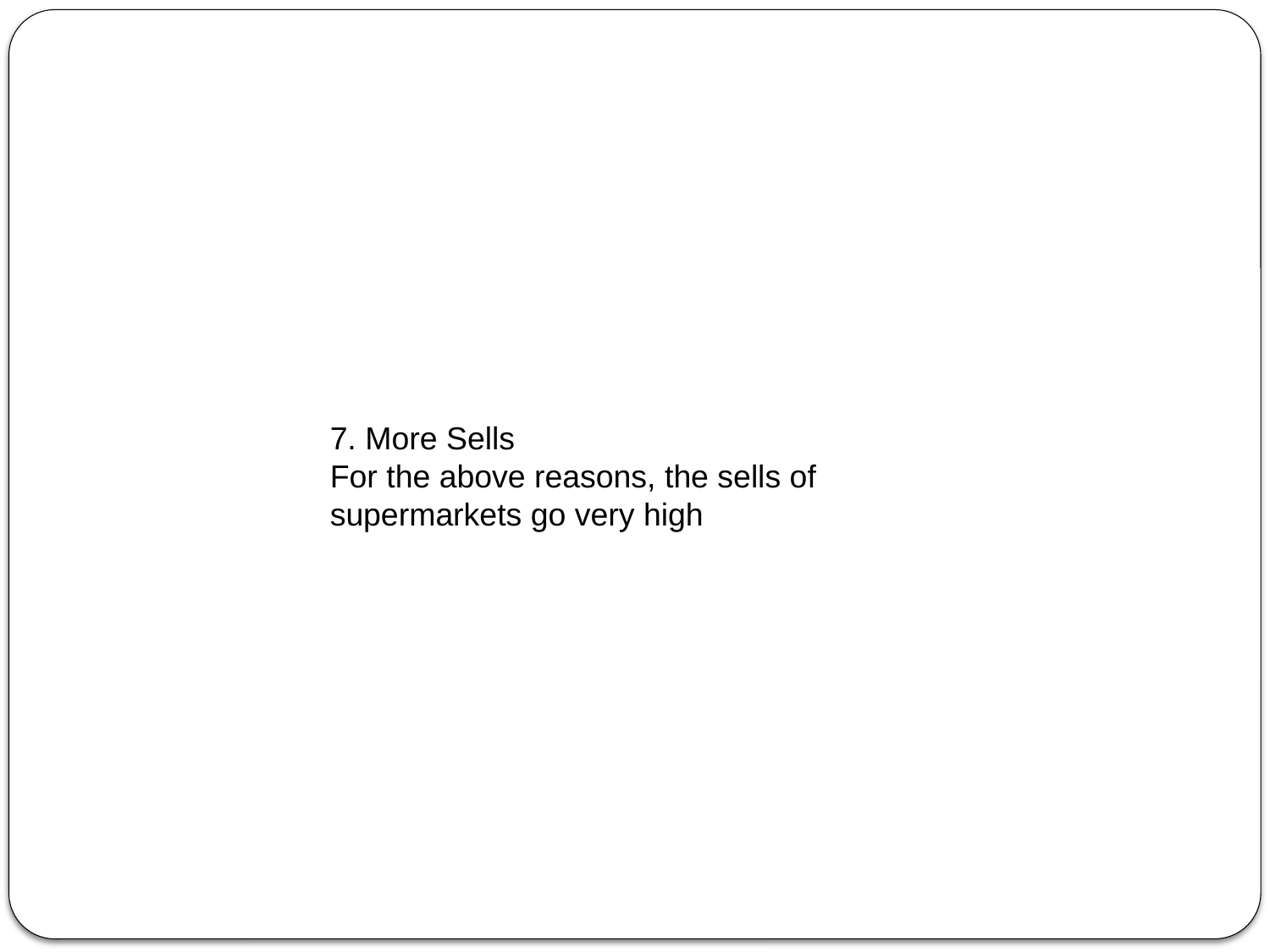

7. More Sells
For the above reasons, the sells of supermarkets go very high